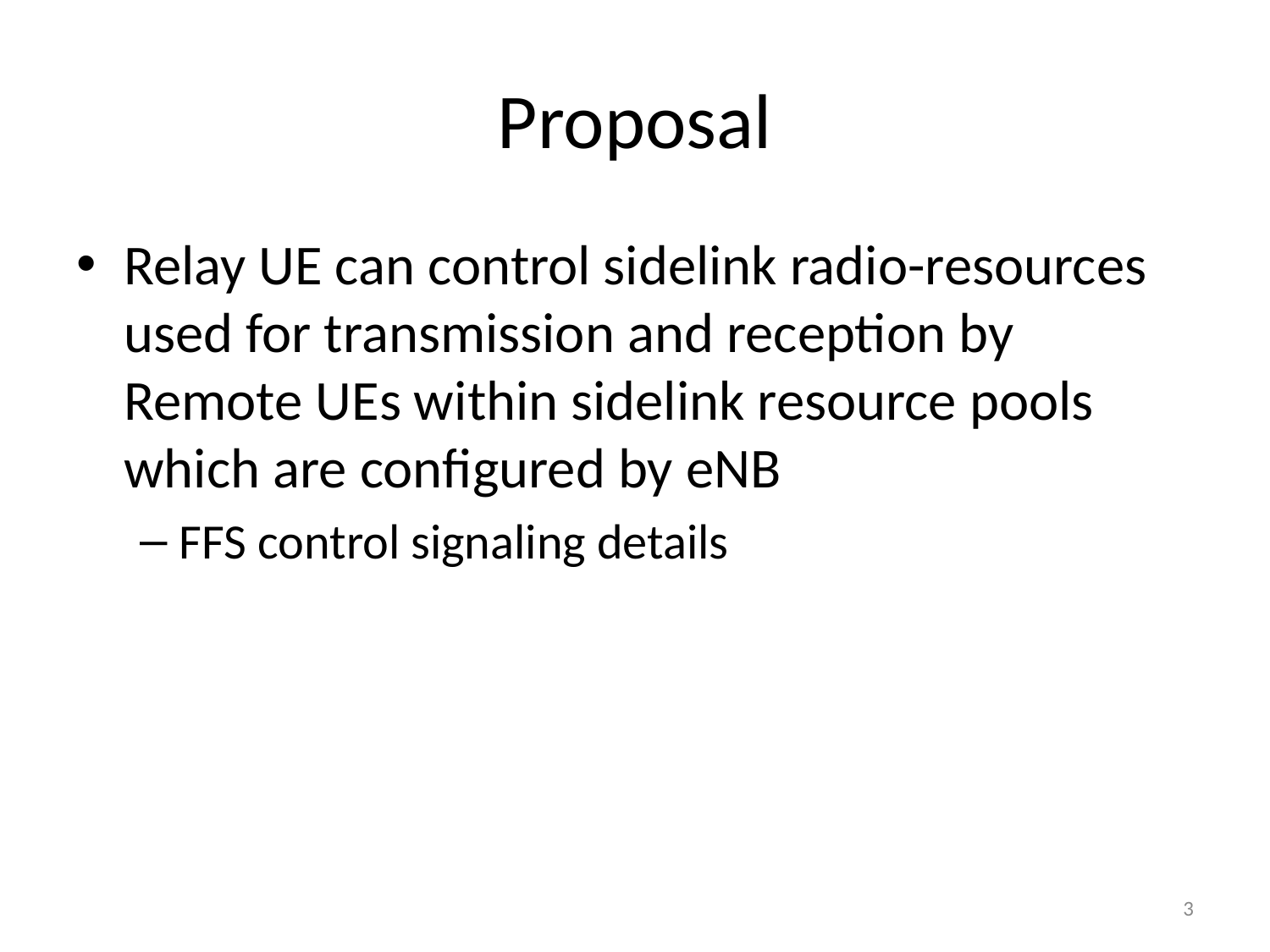

# Proposal
Relay UE can control sidelink radio-resources used for transmission and reception by Remote UEs within sidelink resource pools which are configured by eNB
FFS control signaling details
3